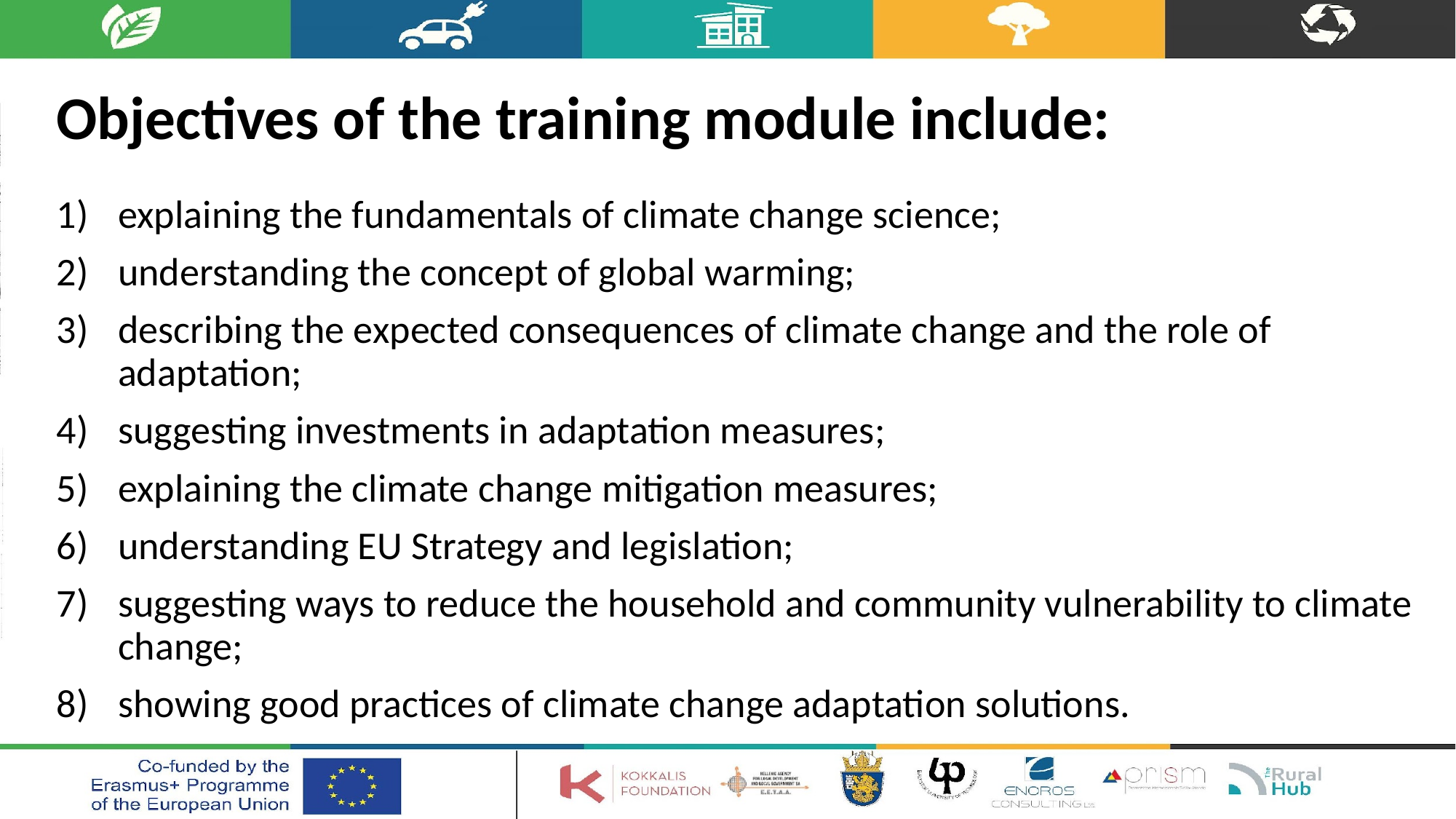

# Objectives of the training module include:
explaining the fundamentals of climate change science;
understanding the concept of global warming;
describing the expected consequences of climate change and the role of adaptation;
suggesting investments in adaptation measures;
explaining the climate change mitigation measures;
understanding EU Strategy and legislation;
suggesting ways to reduce the household and community vulnerability to climate change;
showing good practices of climate change adaptation solutions.